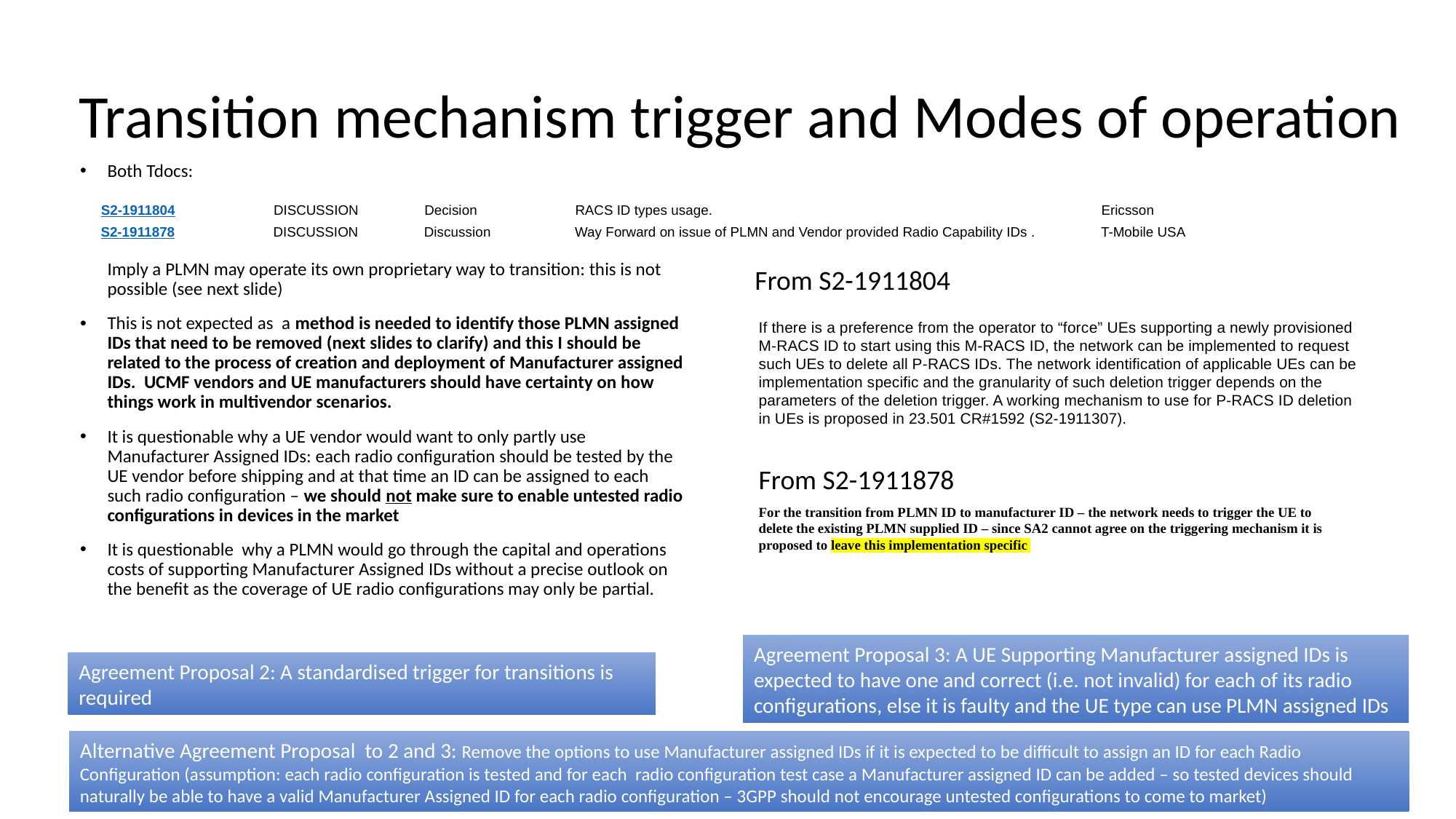

# Transition mechanism trigger and Modes of operation
Both Tdocs:
Imply a PLMN may operate its own proprietary way to transition: this is not possible (see next slide)
This is not expected as  a method is needed to identify those PLMN assigned IDs that need to be removed (next slides to clarify) and this I should be related to the process of creation and deployment of Manufacturer assigned IDs.  UCMF vendors and UE manufacturers should have certainty on how things work in multivendor scenarios.
It is questionable why a UE vendor would want to only partly use Manufacturer Assigned IDs: each radio configuration should be tested by the UE vendor before shipping and at that time an ID can be assigned to each such radio configuration – we should not make sure to enable untested radio configurations in devices in the market
It is questionable  why a PLMN would go through the capital and operations costs of supporting Manufacturer Assigned IDs without a precise outlook on the benefit as the coverage of UE radio configurations may only be partial.
| S2-1911804 | DISCUSSION | Decision | RACS ID types usage. | Ericsson |
| --- | --- | --- | --- | --- |
| S2-1911878 | DISCUSSION | Discussion | Way Forward on issue of PLMN and Vendor provided Radio Capability IDs . | T-Mobile USA |
| --- | --- | --- | --- | --- |
From S2-1911804

If there is a preference from the operator to “force” UEs supporting a newly provisioned M-RACS ID to start using this M-RACS ID, the network can be implemented to request such UEs to delete all P-RACS IDs. The network identification of applicable UEs can be implementation specific and the granularity of such deletion trigger depends on the parameters of the deletion trigger. A working mechanism to use for P-RACS ID deletion in UEs is proposed in 23.501 CR#1592 (S2-1911307).
From S2-1911878

For the transition from PLMN ID to manufacturer ID – the network needs to trigger the UE to delete the existing PLMN supplied ID – since SA2 cannot agree on the triggering mechanism it is proposed to leave this implementation specific
Agreement Proposal 3: A UE Supporting Manufacturer assigned IDs is expected to have one and correct (i.e. not invalid) for each of its radio configurations, else it is faulty and the UE type can use PLMN assigned IDs
Agreement Proposal 2: A standardised trigger for transitions is required
Alternative Agreement Proposal  to 2 and 3: Remove the options to use Manufacturer assigned IDs if it is expected to be difficult to assign an ID for each Radio Configuration (assumption: each radio configuration is tested and for each  radio configuration test case a Manufacturer assigned ID can be added – so tested devices should naturally be able to have a valid Manufacturer Assigned ID for each radio configuration – 3GPP should not encourage untested configurations to come to market)